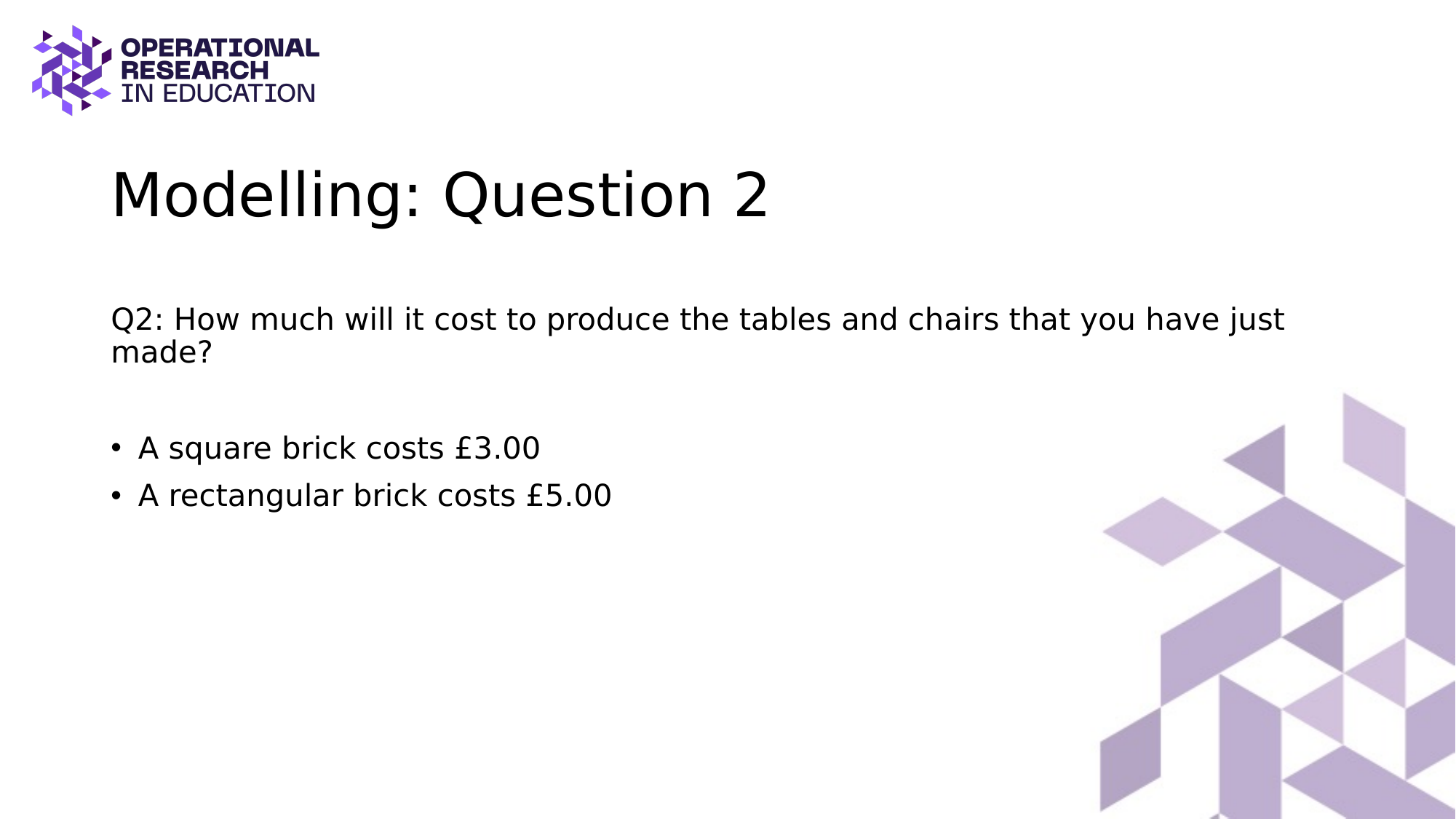

# Modelling: Question 2
Q2: How much will it cost to produce the tables and chairs that you have just made?

A square brick costs £3.00
A rectangular brick costs £5.00